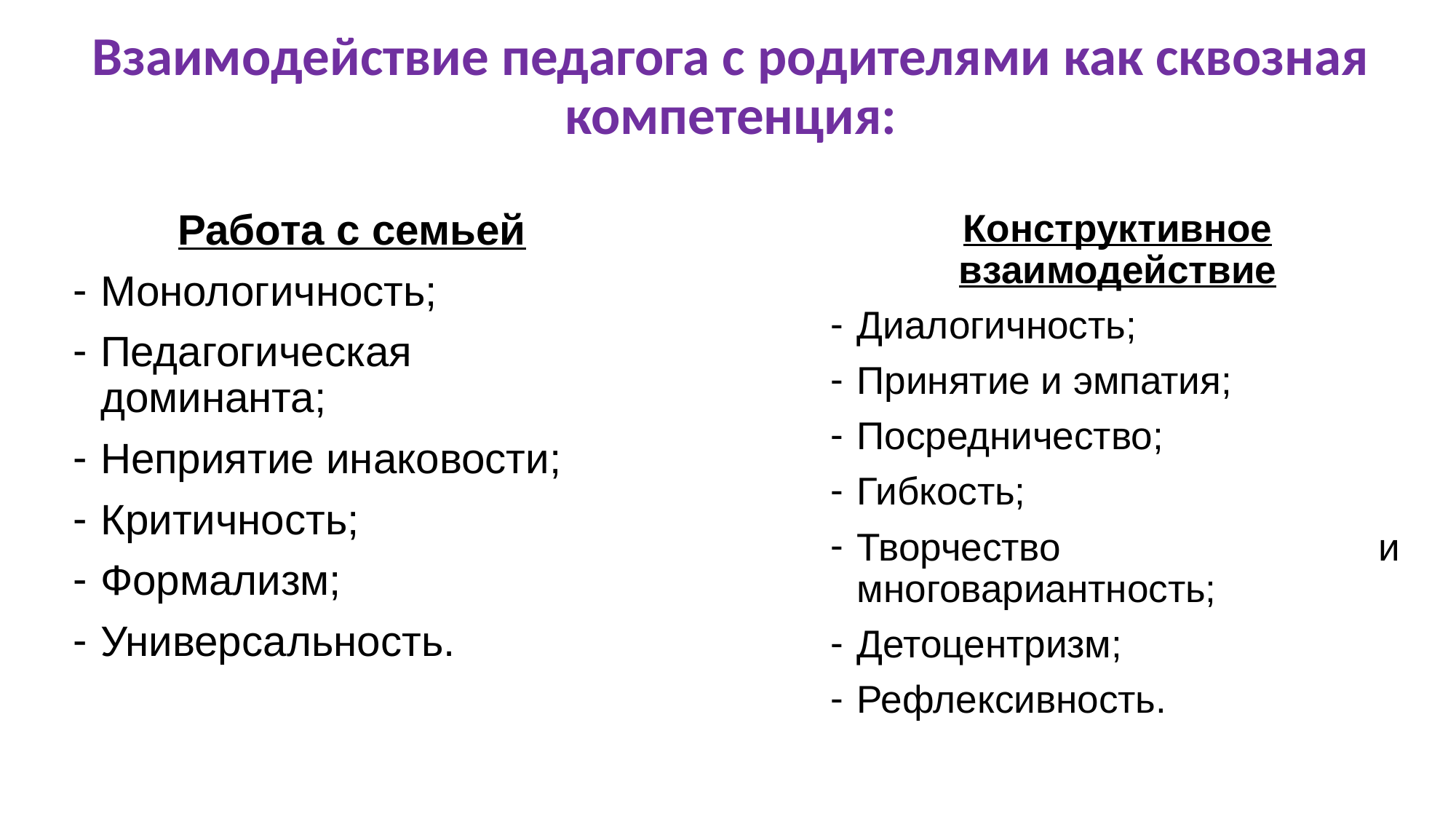

# Взаимодействие педагога с родителями как сквозная компетенция:
Работа с семьей
Монологичность;
Педагогическая доминанта;
Неприятие инаковости;
Критичность;
Формализм;
Универсальность.

Конструктивное взаимодействие
Диалогичность;
Принятие и эмпатия;
Посредничество;
Гибкость;
Творчество и многовариантность;
Детоцентризм;
Рефлексивность.